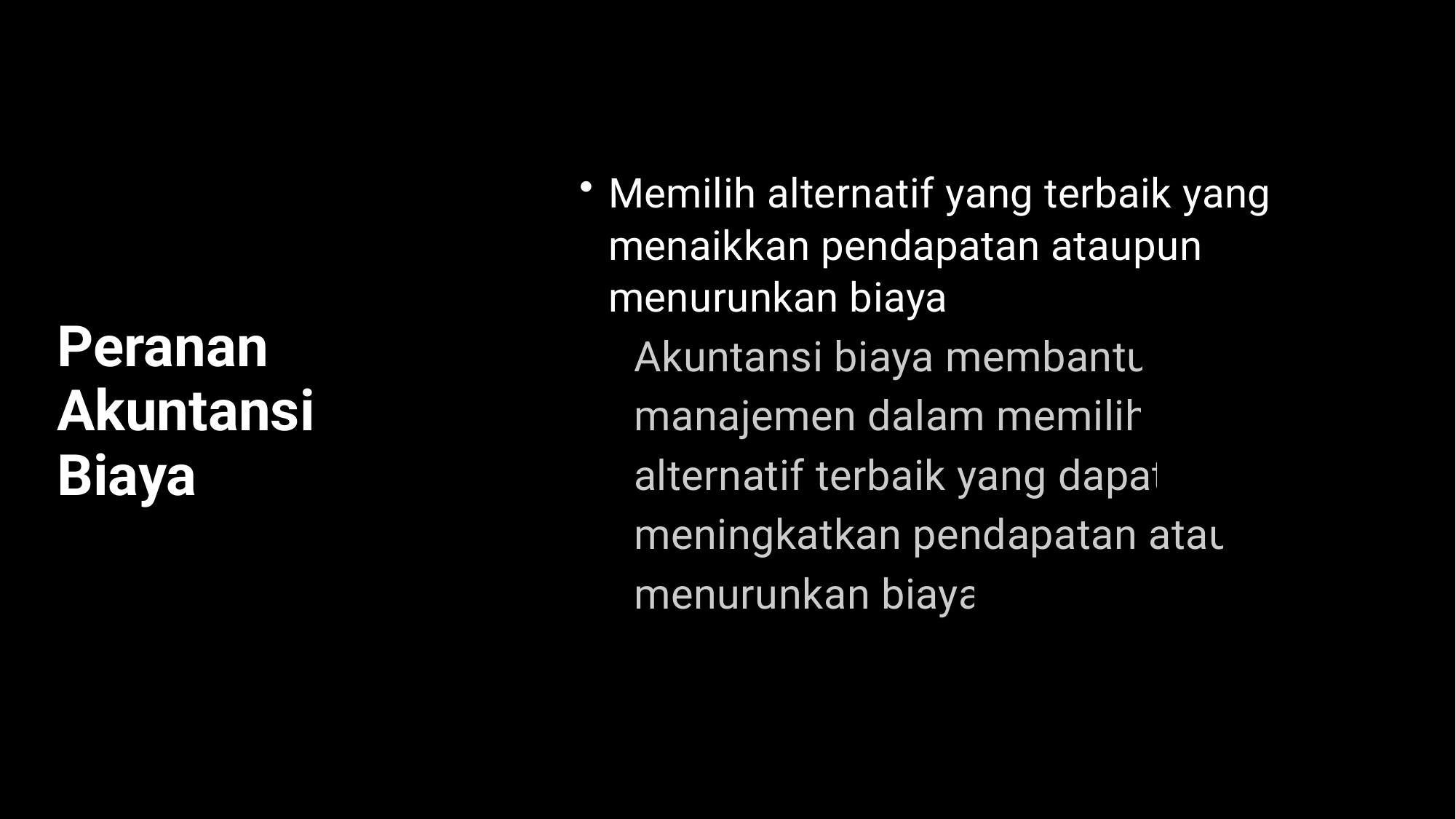

Memilih alternatif yang terbaik yang menaikkan pendapatan ataupun menurunkan biaya
Akuntansi biaya membantu manajemen dalam memilih alternatif terbaik yang dapat meningkatkan pendapatan atau menurunkan biaya
Peranan Akuntansi Biaya

14